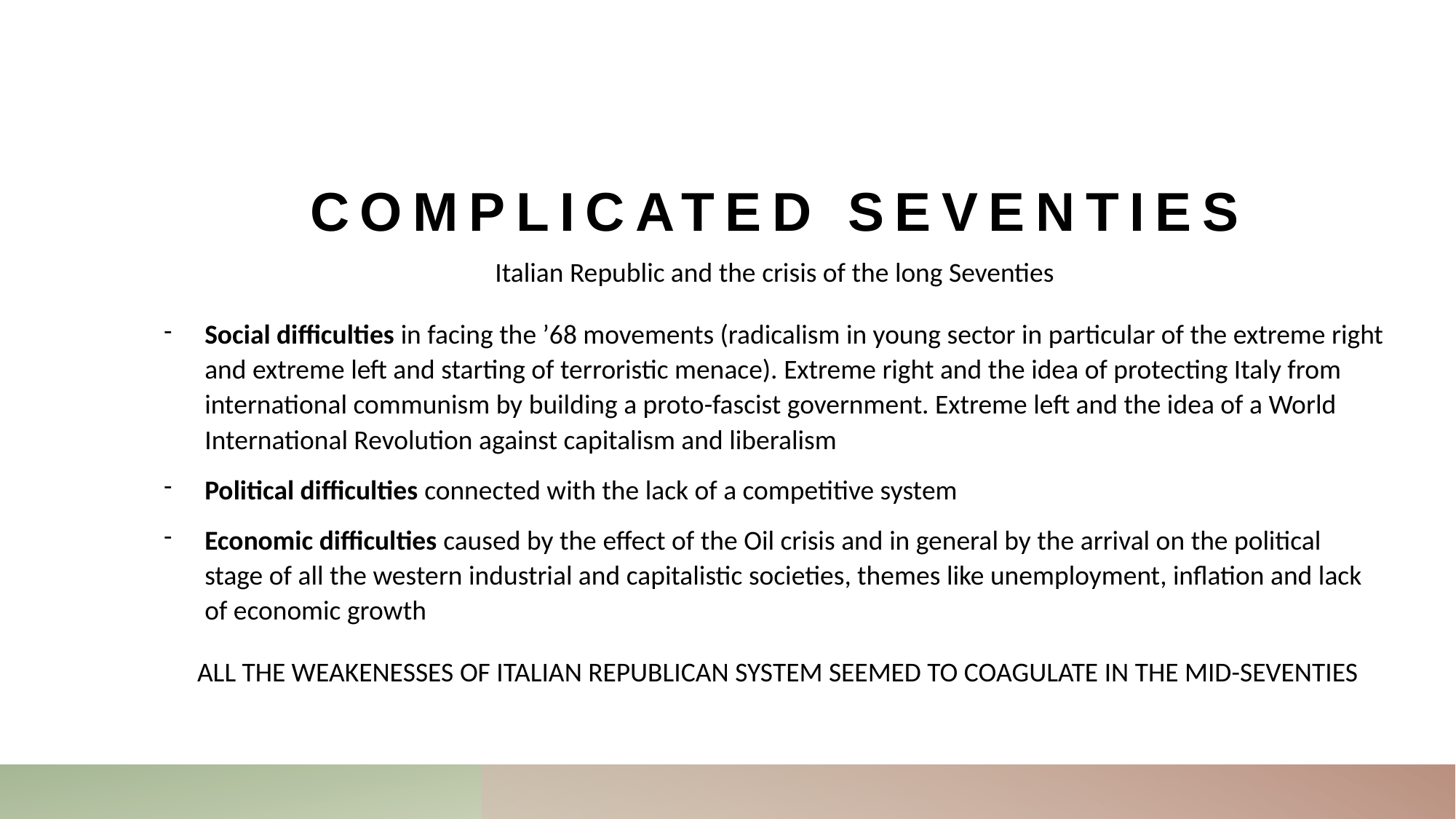

# COMPLICATED SEVENTIES
Italian Republic and the crisis of the long Seventies
Social difficulties in facing the ’68 movements (radicalism in young sector in particular of the extreme right and extreme left and starting of terroristic menace). Extreme right and the idea of protecting Italy from international communism by building a proto-fascist government. Extreme left and the idea of a World International Revolution against capitalism and liberalism
Political difficulties connected with the lack of a competitive system
Economic difficulties caused by the effect of the Oil crisis and in general by the arrival on the political stage of all the western industrial and capitalistic societies, themes like unemployment, inflation and lack of economic growth
 ALL THE WEAKENESSES OF ITALIAN REPUBLICAN SYSTEM SEEMED TO COAGULATE IN THE MID-SEVENTIES